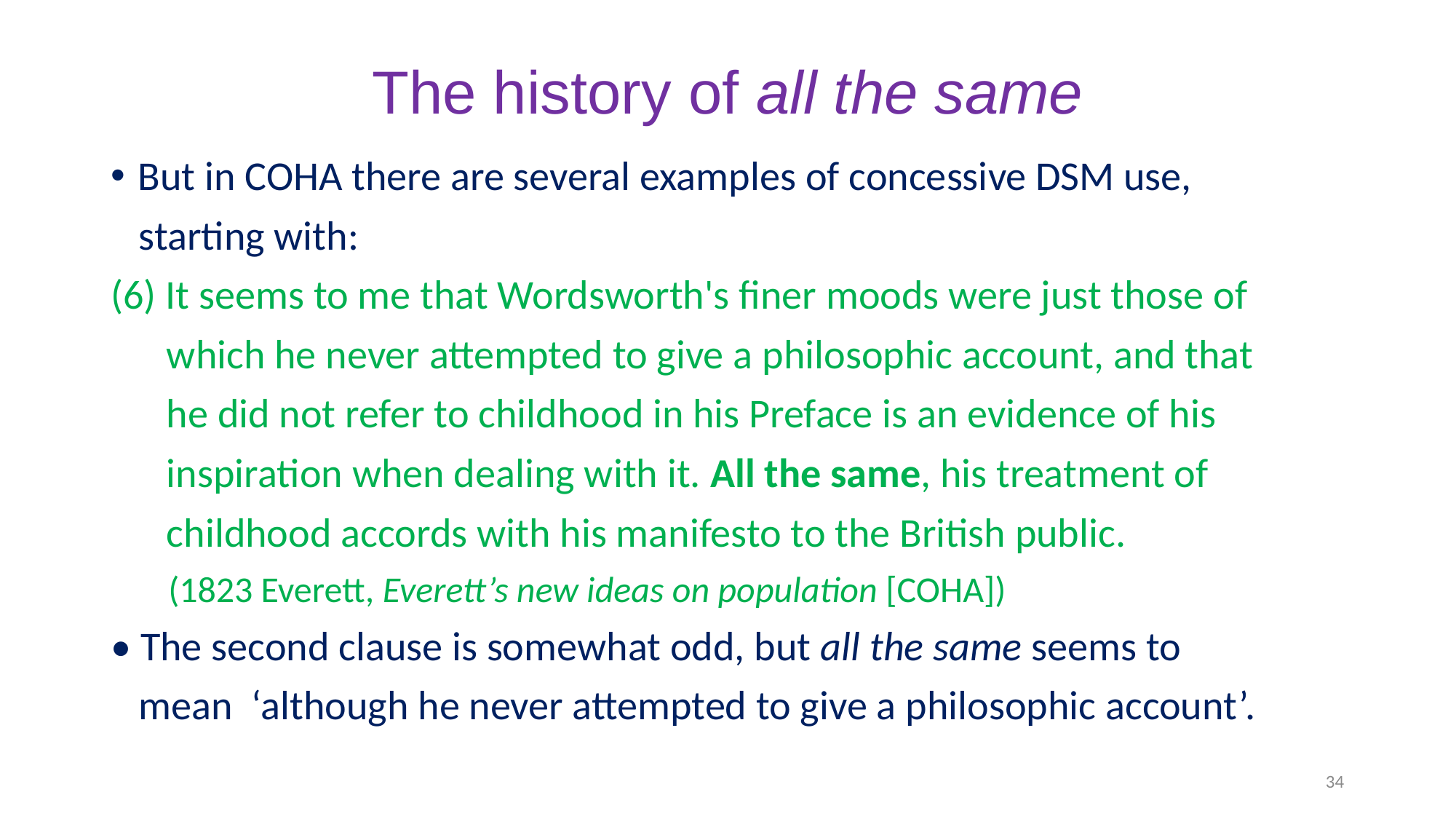

# The history of all the same
But in COHA there are several examples of concessive DSM use,
   starting with:
(6) It seems to me that Wordsworth's finer moods were just those of
      which he never attempted to give a philosophic account, and that
      he did not refer to childhood in his Preface is an evidence of his
      inspiration when dealing with it. All the same, his treatment of
      childhood accords with his manifesto to the British public.
       (1823 Everett, Everett’s new ideas on population [COHA])
• The second clause is somewhat odd, but all the same seems to
   mean  ‘although he never attempted to give a philosophic account’.

34